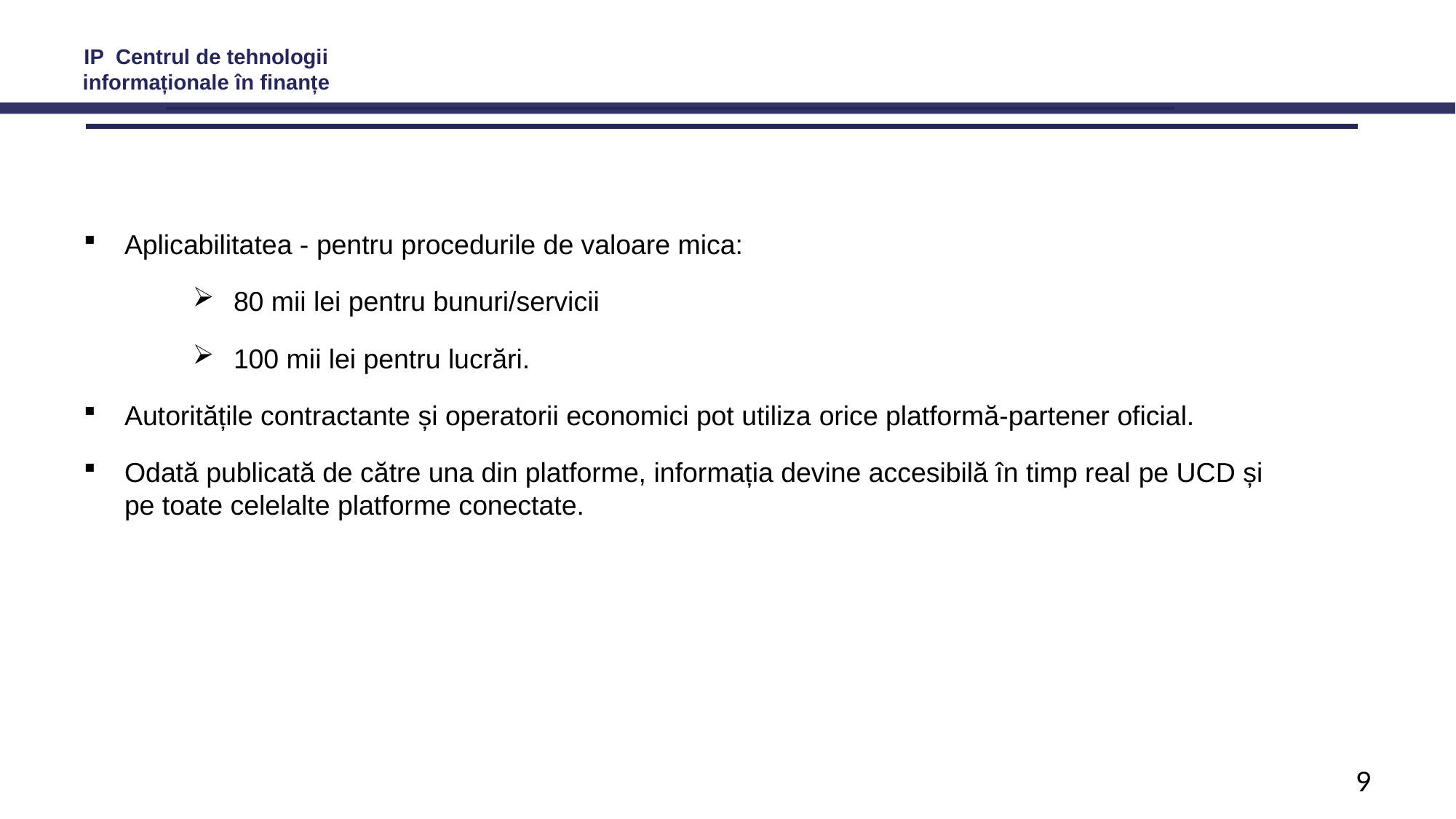

#
IP  Centrul de tehnologii informaționale în finanțe
Aplicabilitatea - pentru procedurile de valoare mica:
80 mii lei pentru bunuri/servicii
100 mii lei pentru lucrări.
Autoritățile contractante și operatorii economici pot utiliza orice platformă-partener oficial.
Odată publicată de către una din platforme, informația devine accesibilă în timp real pe UCD și pe toate celelalte platforme conectate.
9